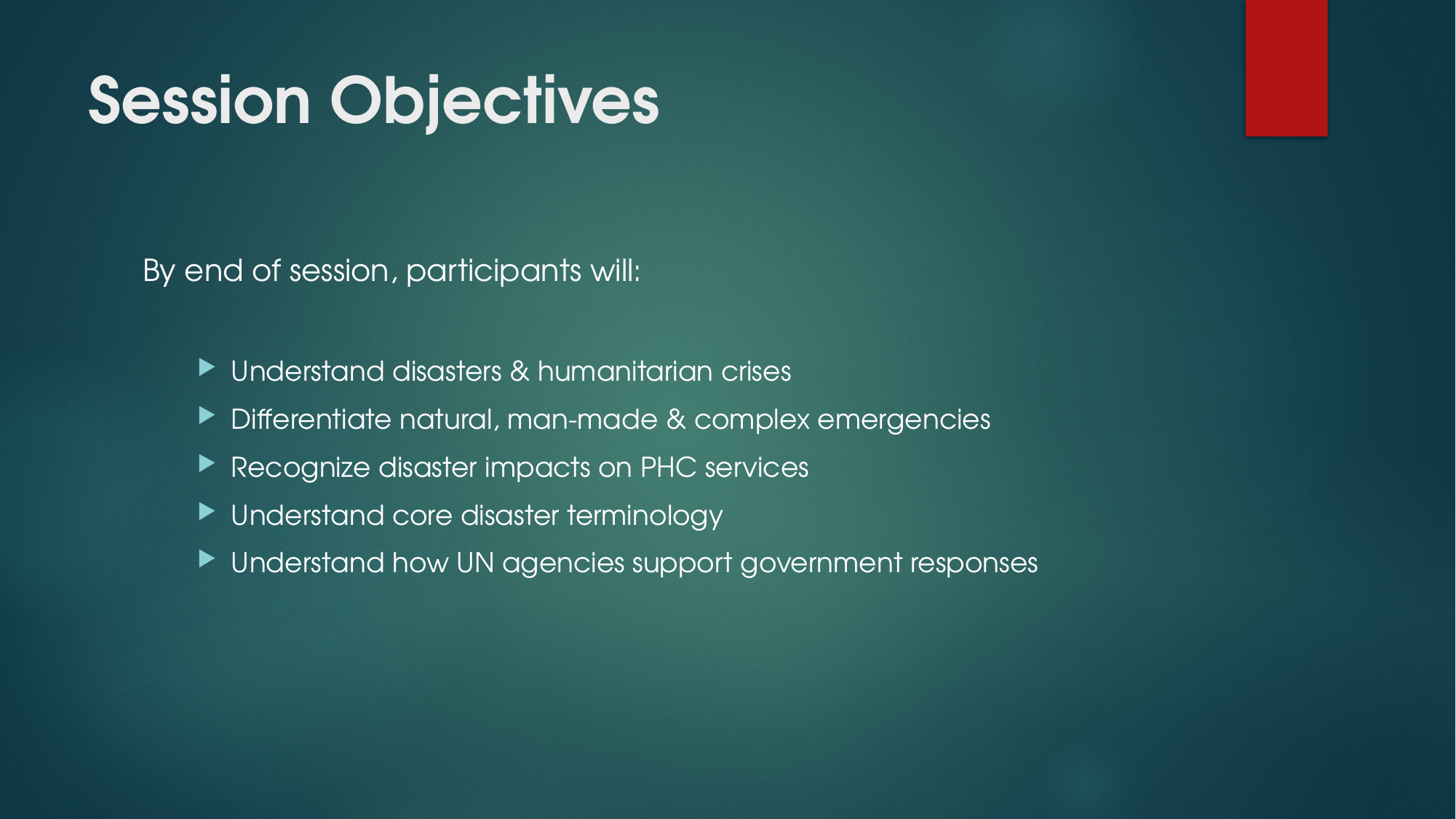

# Session Objectives
By end of session, participants will:

Understand disasters & humanitarian crises
Differentiate natural, man-made & complex emergencies
Recognize disaster impacts on PHC services
Understand core disaster terminology
Understand how UN agencies support government responses